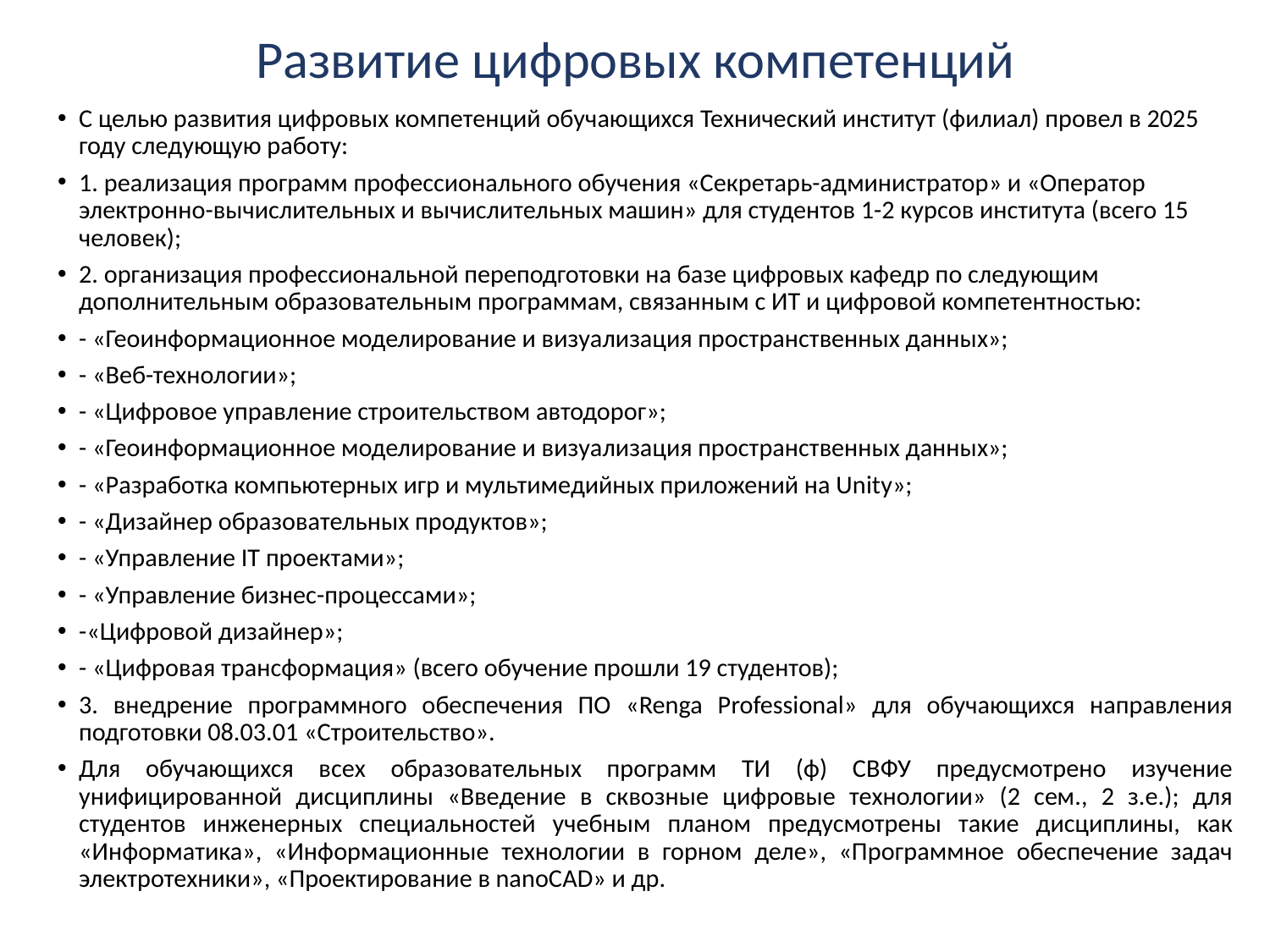

# Развитие цифровых компетенций
С целью развития цифровых компетенций обучающихся Технический институт (филиал) провел в 2025 году следующую работу:
1. реализация программ профессионального обучения «Секретарь-администратор» и «Оператор электронно-вычислительных и вычислительных машин» для студентов 1-2 курсов института (всего 15 человек);
2. организация профессиональной переподготовки на базе цифровых кафедр по следующим дополнительным образовательным программам, связанным с ИТ и цифровой компетентностью:
- «Геоинформационное моделирование и визуализация пространственных данных»;
- «Веб-технологии»;
- «Цифровое управление строительством автодорог»;
- «Геоинформационное моделирование и визуализация пространственных данных»;
- «Разработка компьютерных игр и мультимедийных приложений на Unity»;
- «Дизайнер образовательных продуктов»;
- «Управление IT проектами»;
- «Управление бизнес-процессами»;
-«Цифровой дизайнер»;
- «Цифровая трансформация» (всего обучение прошли 19 студентов);
3. внедрение программного обеспечения ПО «Renga Professional» для обучающихся направления подготовки 08.03.01 «Строительство».
Для обучающихся всех образовательных программ ТИ (ф) СВФУ предусмотрено изучение унифицированной дисциплины «Введение в сквозные цифровые технологии» (2 сем., 2 з.е.); для студентов инженерных специальностей учебным планом предусмотрены такие дисциплины, как «Информатика», «Информационные технологии в горном деле», «Программное обеспечение задач электротехники», «Проектирование в nanoCAD» и др.